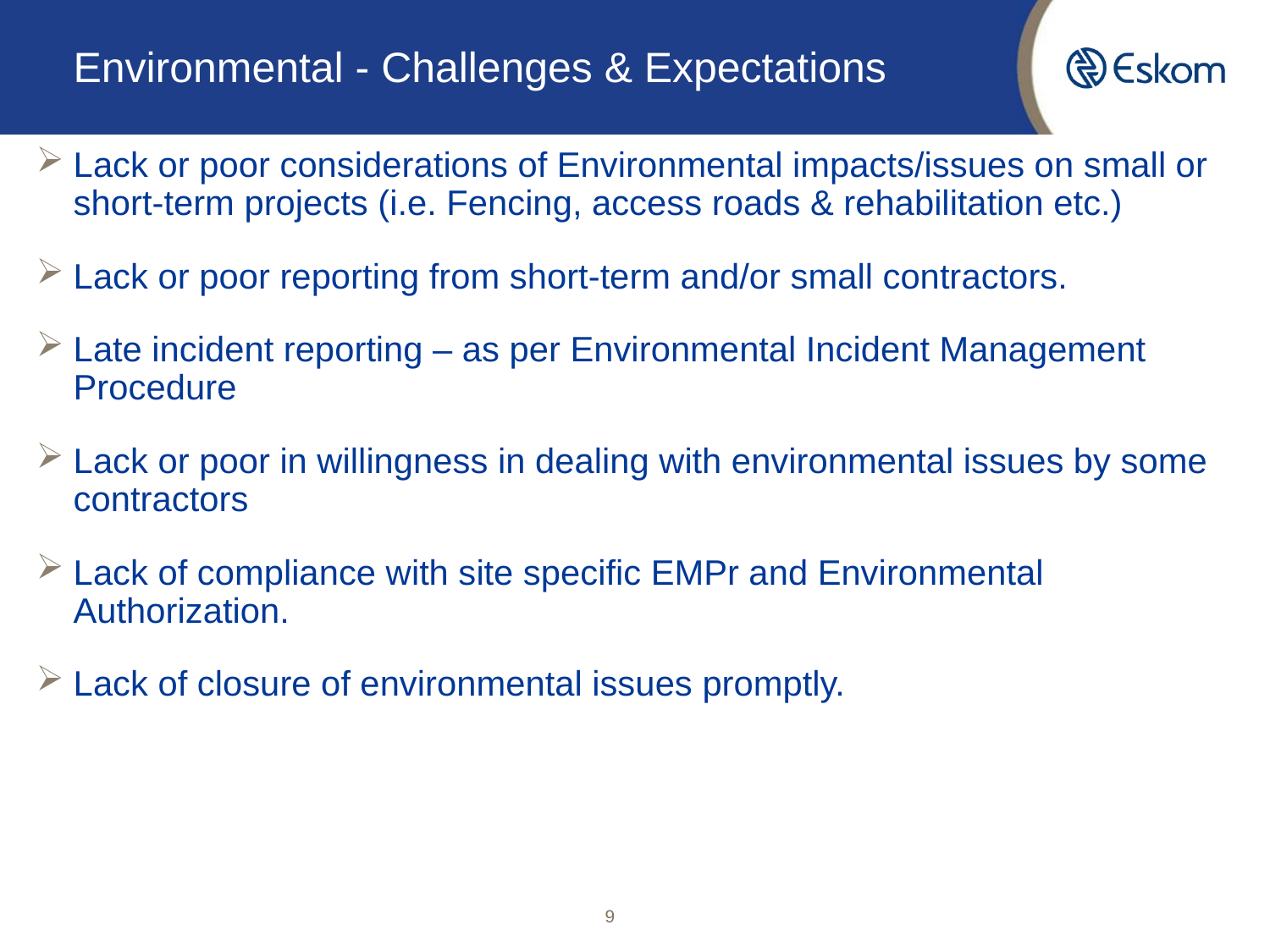

# Environmental - Challenges & Expectations
Lack or poor considerations of Environmental impacts/issues on small or short-term projects (i.e. Fencing, access roads & rehabilitation etc.)
Lack or poor reporting from short-term and/or small contractors.
Late incident reporting – as per Environmental Incident Management Procedure
Lack or poor in willingness in dealing with environmental issues by some contractors
Lack of compliance with site specific EMPr and Environmental Authorization.
Lack of closure of environmental issues promptly.

9